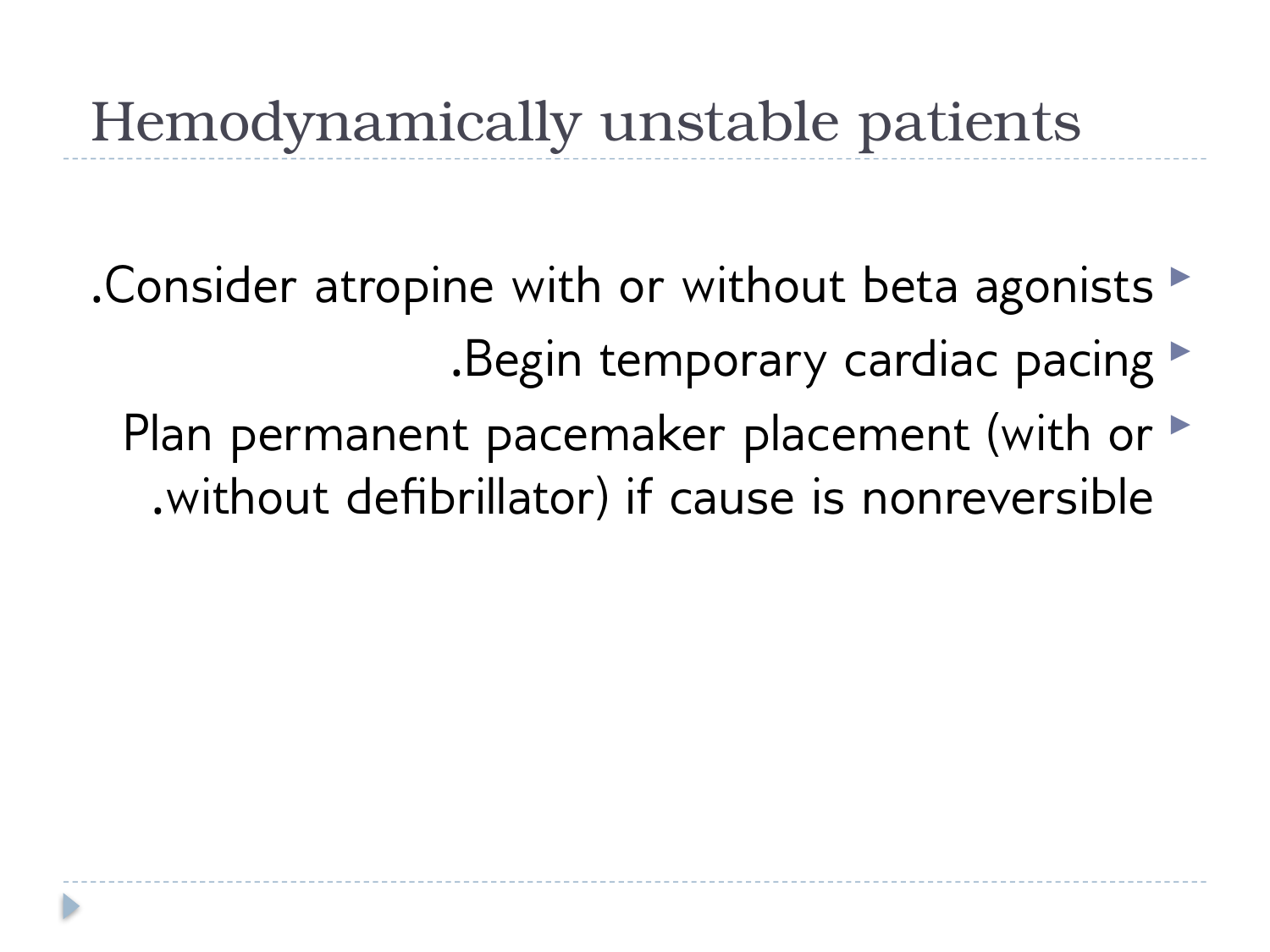

# Hemodynamically unstable patients

Consider atropine with or without beta agonists.
Begin temporary cardiac pacing.
Plan permanent pacemaker placement (with or without defibrillator) if cause is nonreversible.